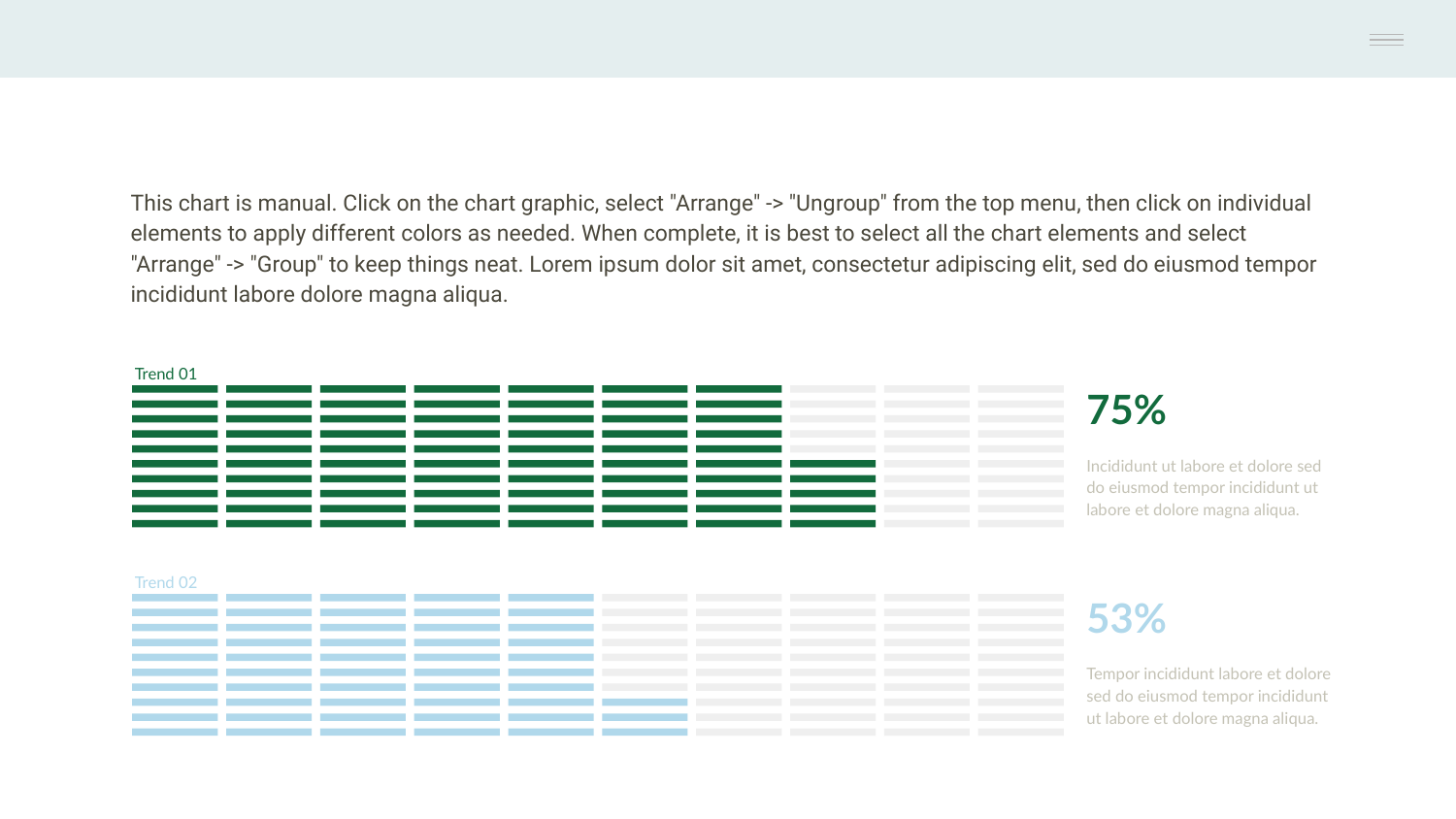

This chart is manual. Click on the chart graphic, select "Arrange" -> "Ungroup" from the top menu, then click on individual elements to apply different colors as needed. When complete, it is best to select all the chart elements and select "Arrange" -> "Group" to keep things neat. Lorem ipsum dolor sit amet, consectetur adipiscing elit, sed do eiusmod tempor incididunt labore dolore magna aliqua.
Trend 01
75%

Incididunt ut labore et dolore sed do eiusmod tempor incididunt ut labore et dolore magna aliqua.
Trend 02
53%

Tempor incididunt labore et dolore sed do eiusmod tempor incididunt ut labore et dolore magna aliqua.